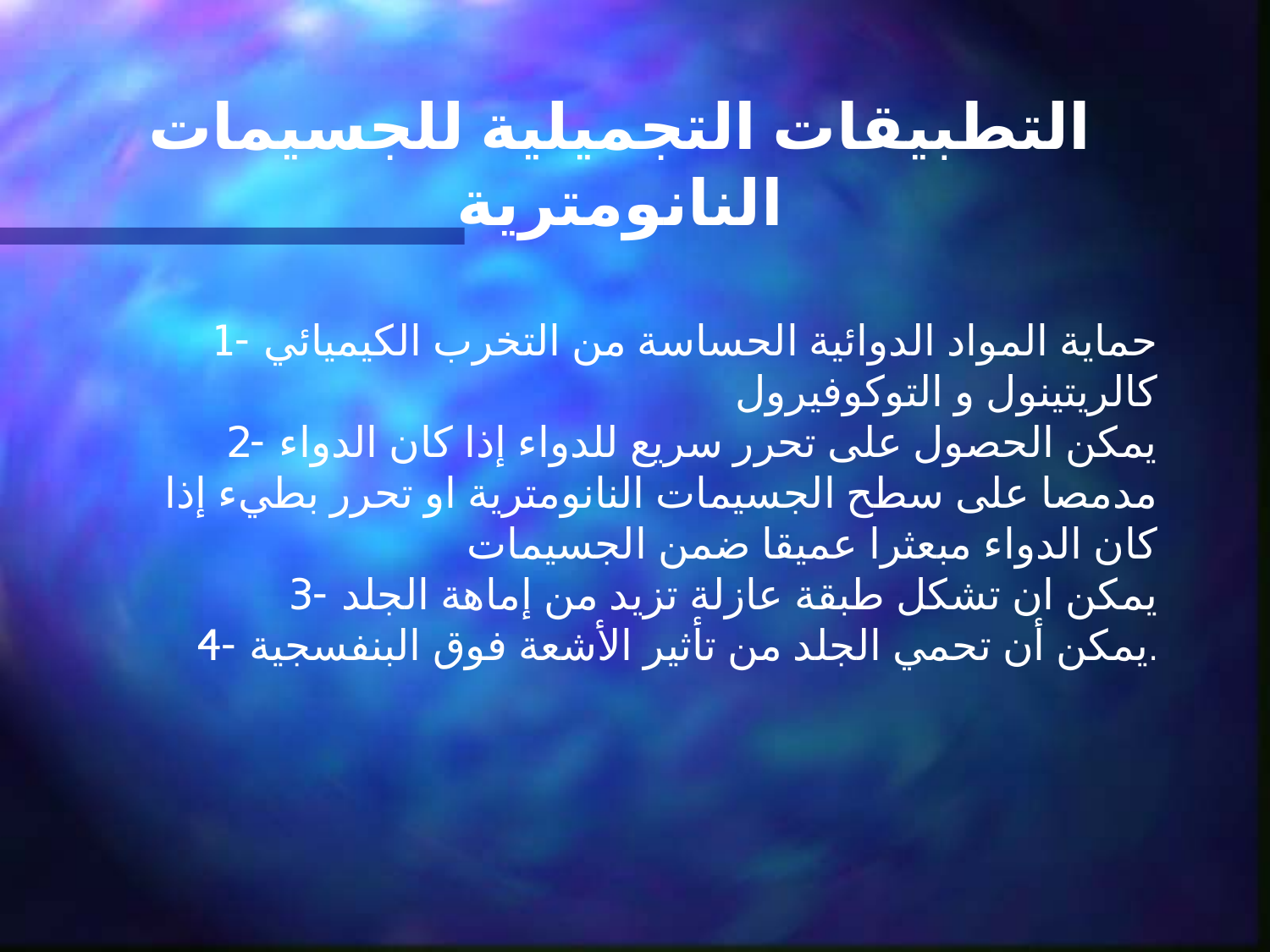

التطبيقات التجميلية للجسيمات النانومترية

1- حماية المواد الدوائية الحساسة من التخرب الكيميائي كالريتينول و التوكوفيرول
2- يمكن الحصول على تحرر سريع للدواء إذا كان الدواء مدمصا على سطح الجسيمات النانومترية او تحرر بطيء إذا كان الدواء مبعثرا عميقا ضمن الجسيمات
3- يمكن ان تشكل طبقة عازلة تزيد من إماهة الجلد
4- يمكن أن تحمي الجلد من تأثير الأشعة فوق البنفسجية.